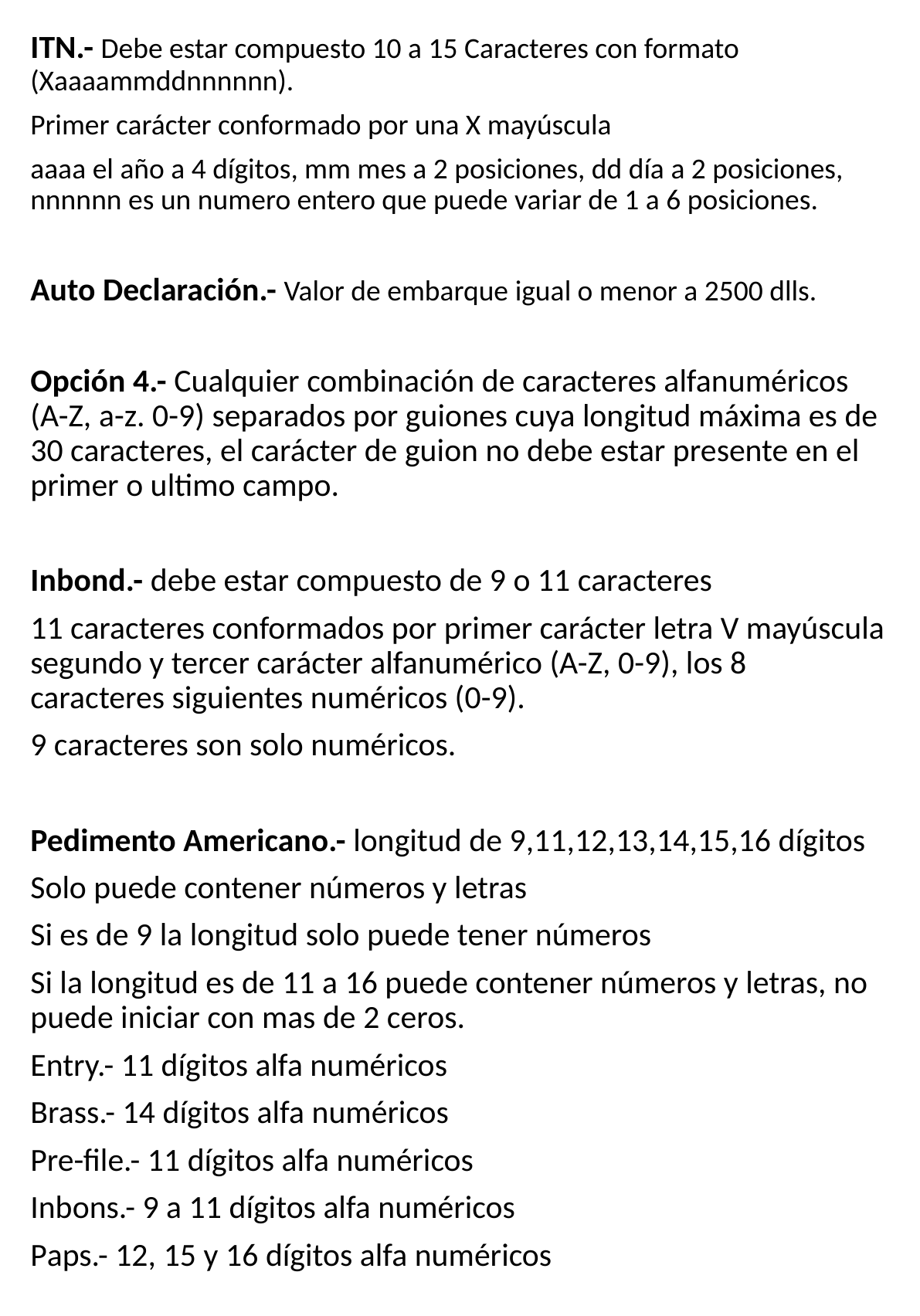

ITN.- Debe estar compuesto 10 a 15 Caracteres con formato (Xaaaammddnnnnnn).
Primer carácter conformado por una X mayúscula
aaaa el año a 4 dígitos, mm mes a 2 posiciones, dd día a 2 posiciones, nnnnnn es un numero entero que puede variar de 1 a 6 posiciones.

Auto Declaración.- Valor de embarque igual o menor a 2500 dlls.

Opción 4.- Cualquier combinación de caracteres alfanuméricos (A-Z, a-z. 0-9) separados por guiones cuya longitud máxima es de 30 caracteres, el carácter de guion no debe estar presente en el primer o ultimo campo.

Inbond.- debe estar compuesto de 9 o 11 caracteres
11 caracteres conformados por primer carácter letra V mayúscula segundo y tercer carácter alfanumérico (A-Z, 0-9), los 8 caracteres siguientes numéricos (0-9).
9 caracteres son solo numéricos.

Pedimento Americano.- longitud de 9,11,12,13,14,15,16 dígitos
Solo puede contener números y letras
Si es de 9 la longitud solo puede tener números
Si la longitud es de 11 a 16 puede contener números y letras, no puede iniciar con mas de 2 ceros.
Entry.- 11 dígitos alfa numéricos
Brass.- 14 dígitos alfa numéricos
Pre-file.- 11 dígitos alfa numéricos
Inbons.- 9 a 11 dígitos alfa numéricos
Paps.- 12, 15 y 16 dígitos alfa numéricos